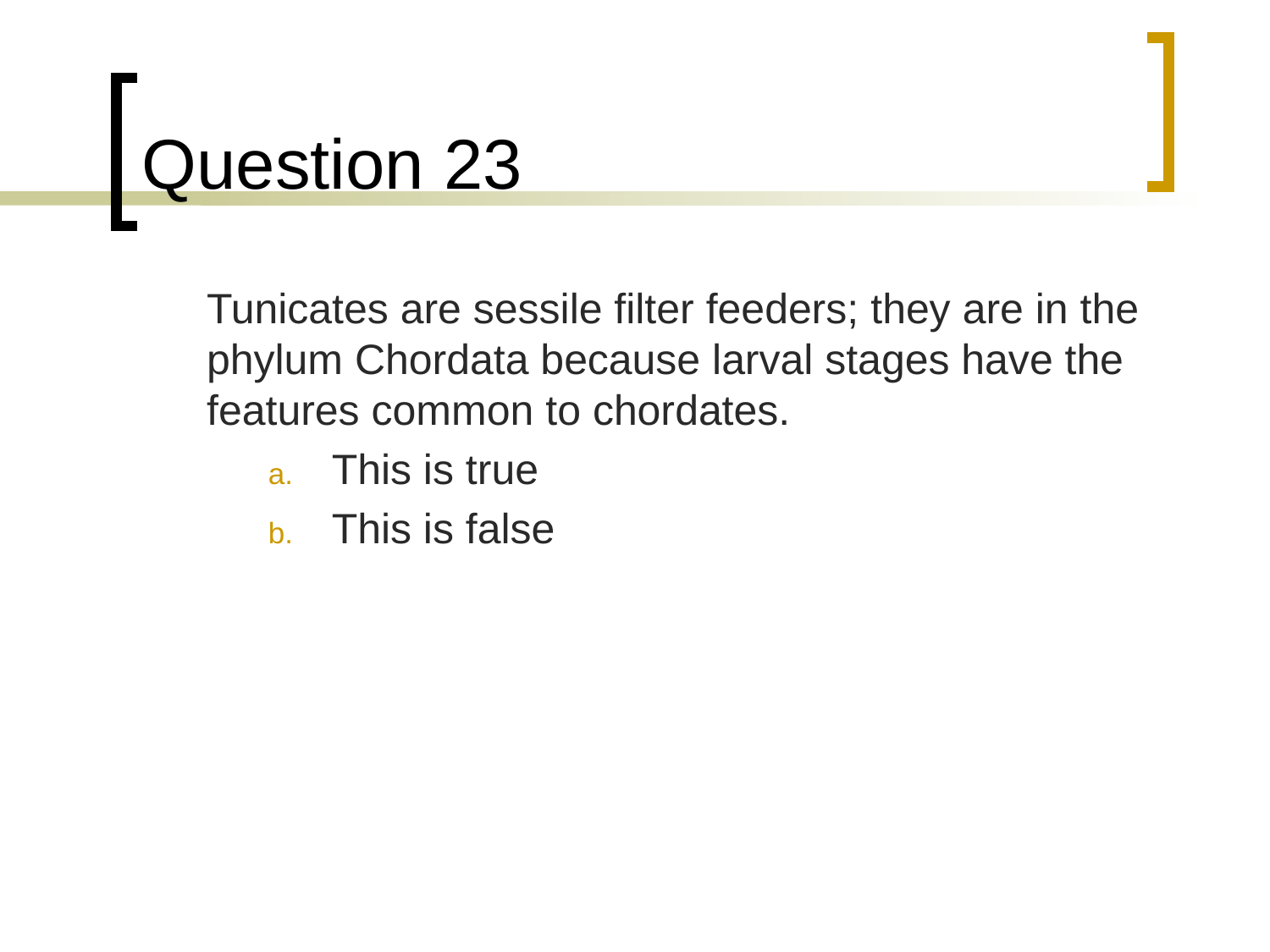

# Question 23
	Tunicates are sessile filter feeders; they are in the phylum Chordata because larval stages have the features common to chordates.
This is true
This is false